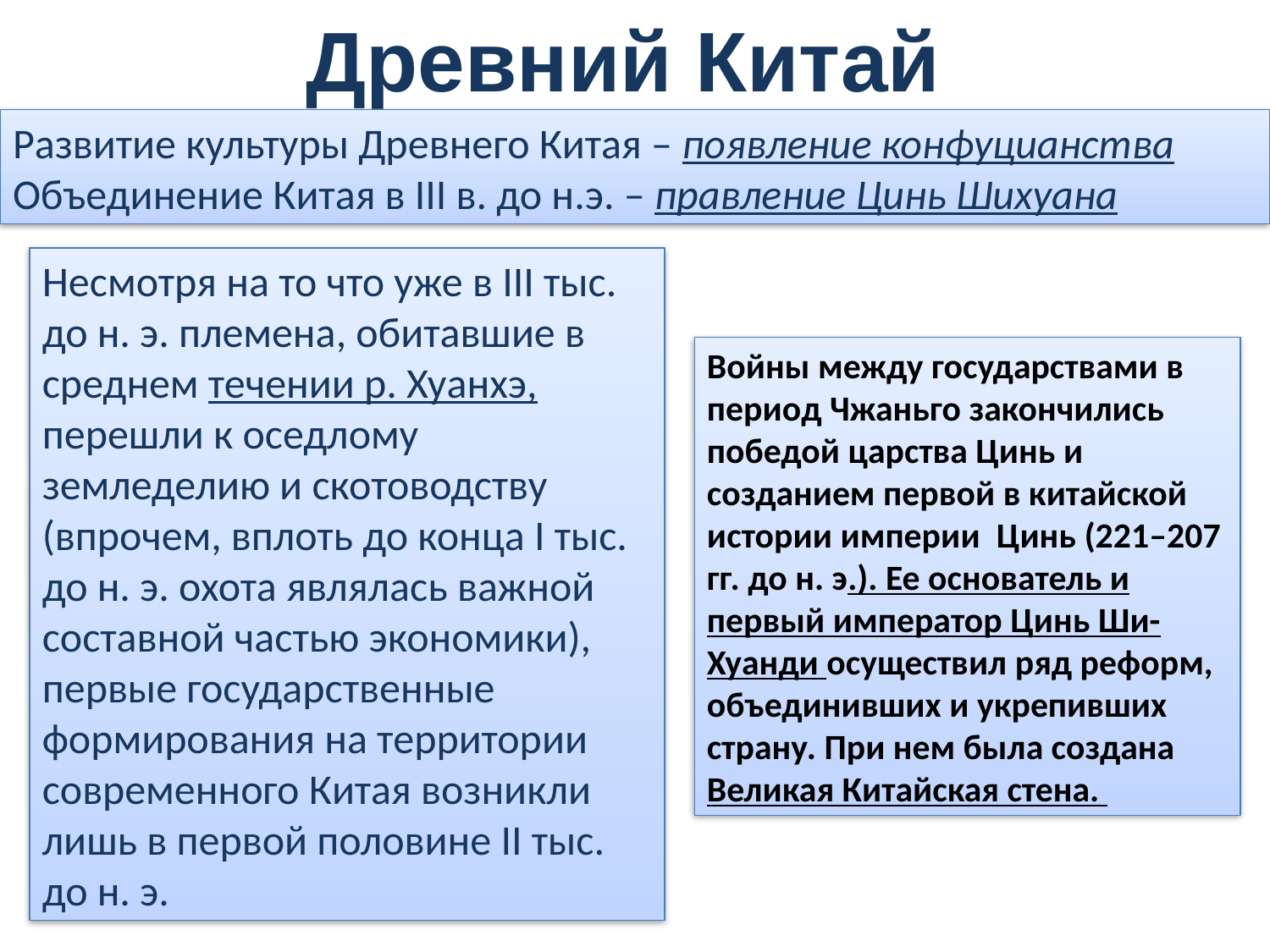

Древний Китай
Развитие культуры Древнего Китая – появление конфуцианства
Объединение Китая в III в. до н.э. – правление Цинь Шихуана
Несмотря на то что уже в III тыс. до н. э. племена, обитавшие в среднем течении р. Хуанхэ, перешли к оседлому земледелию и скотоводству (впрочем, вплоть до конца I тыс. до н. э. охота являлась важной составной частью экономики), первые государственные формирования на территории современного Китая возникли лишь в первой половине II тыс. до н. э.
Войны между государствами в период Чжаньго закончились победой царства Цинь и созданием первой в китайской истории империи  Цинь (221–207 гг. до н. э.). Ее основатель и первый император Цинь Ши-Хуанди осуществил ряд реформ, объединивших и укрепивших страну. При нем была создана Великая Китайская стена.